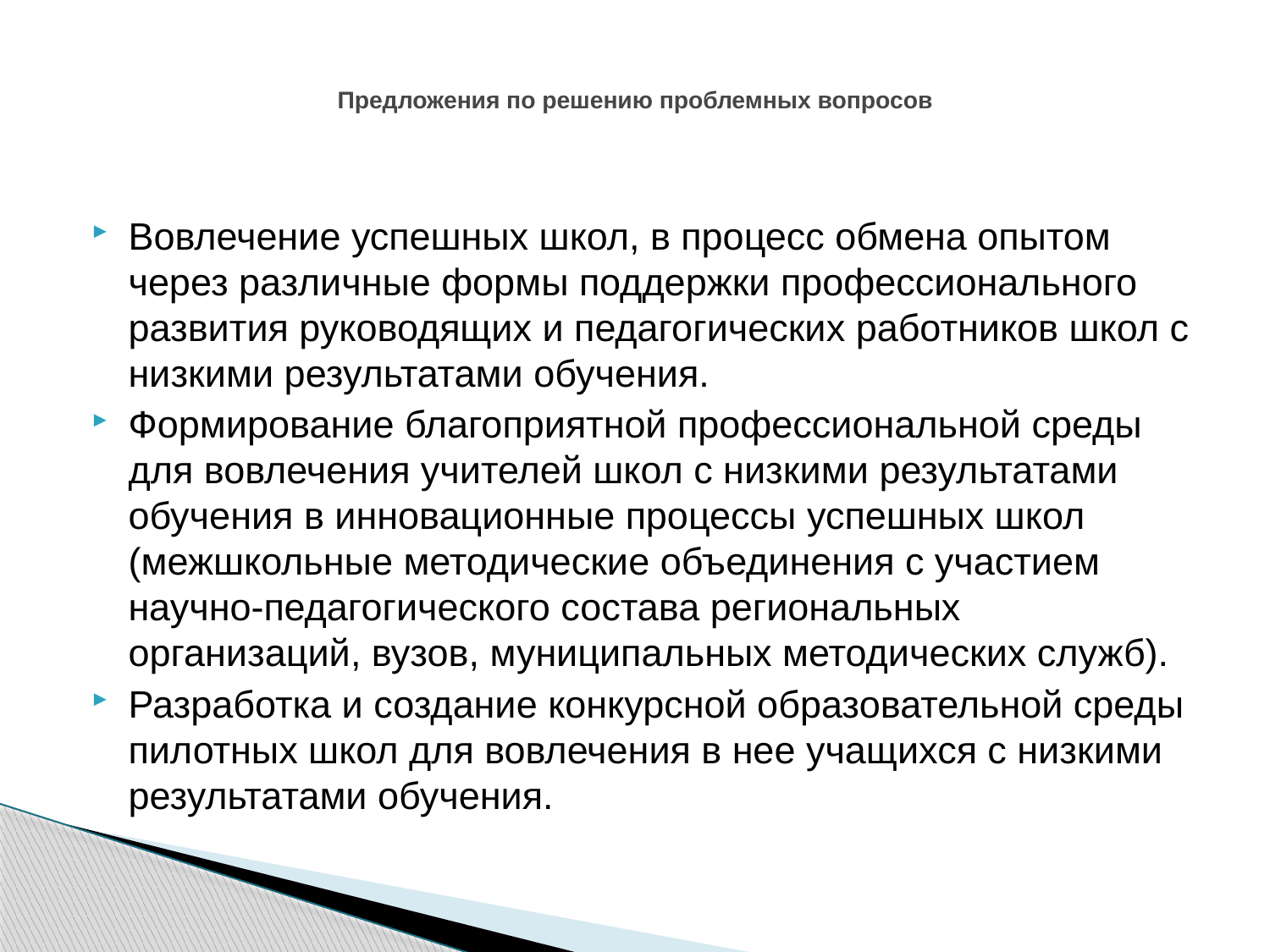

# Предложения по решению проблемных вопросов
Вовлечение успешных школ, в процесс обмена опытом через различные формы поддержки профессионального развития руководящих и педагогических работников школ с низкими результатами обучения.
Формирование благоприятной профессиональной среды для вовлечения учителей школ с низкими результатами обучения в инновационные процессы успешных школ (межшкольные методические объединения с участием научно-педагогического состава региональных организаций, вузов, муниципальных методических служб).
Разработка и создание конкурсной образовательной среды пилотных школ для вовлечения в нее учащихся с низкими результатами обучения.